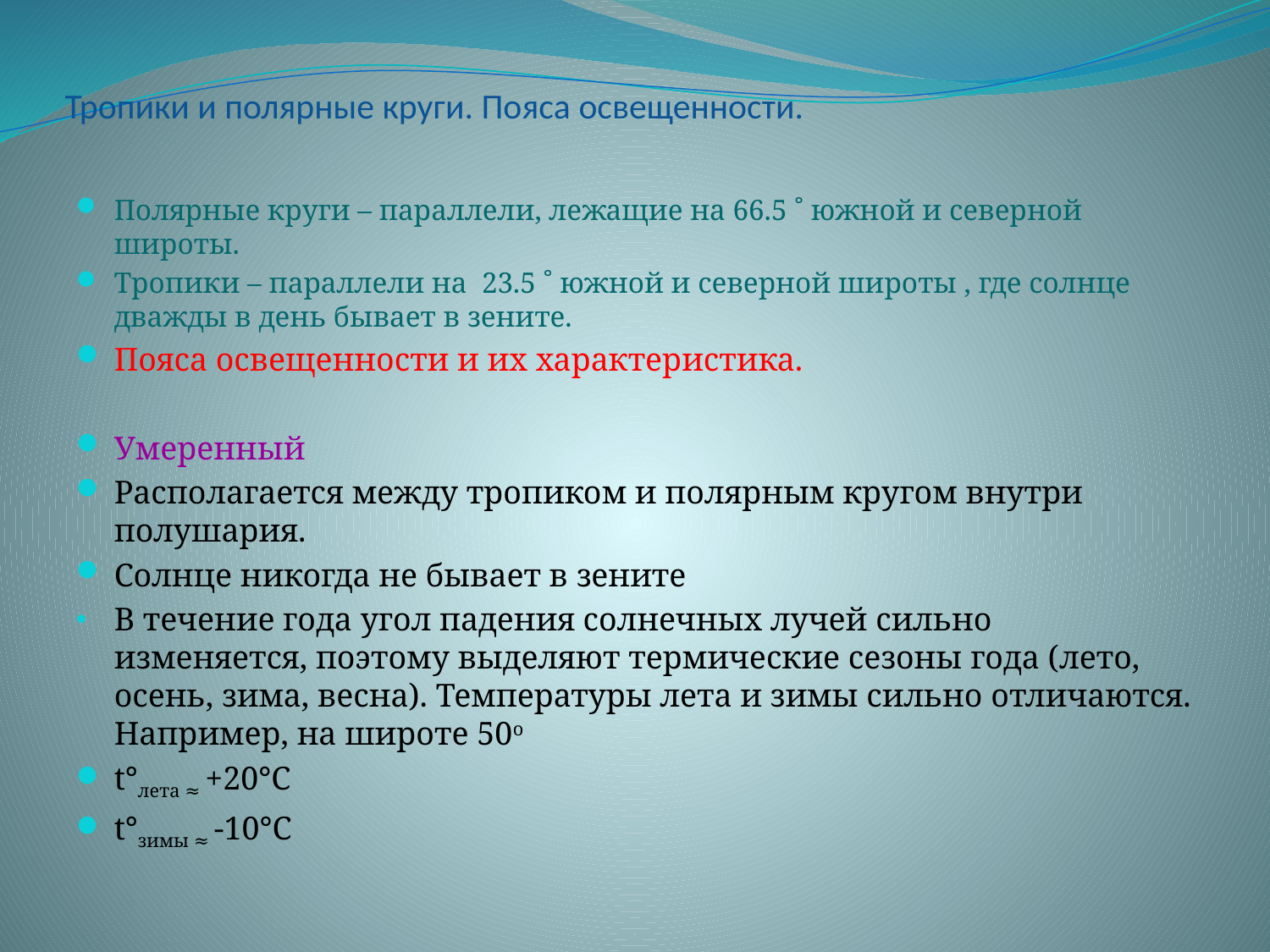

# Тропики и полярные круги. Пояса освещенности.
Полярные круги – параллели, лежащие на 66.5 ˚ южной и северной широты.
Тропики – параллели на  23.5 ˚ южной и северной широты , где солнце дважды в день бывает в зените.
Пояса освещенности и их характеристика.

Умеренный
Располагается между тропиком и полярным кругом внутри полушария.
Солнце никогда не бывает в зените
В течение года угол падения солнечных лучей сильно изменяется, поэтому выделяют термические сезоны года (лето, осень, зима, весна). Температуры лета и зимы сильно отличаются. Например, на широте 50о
t°лета ≈ +20°С
t°зимы ≈ -10°С